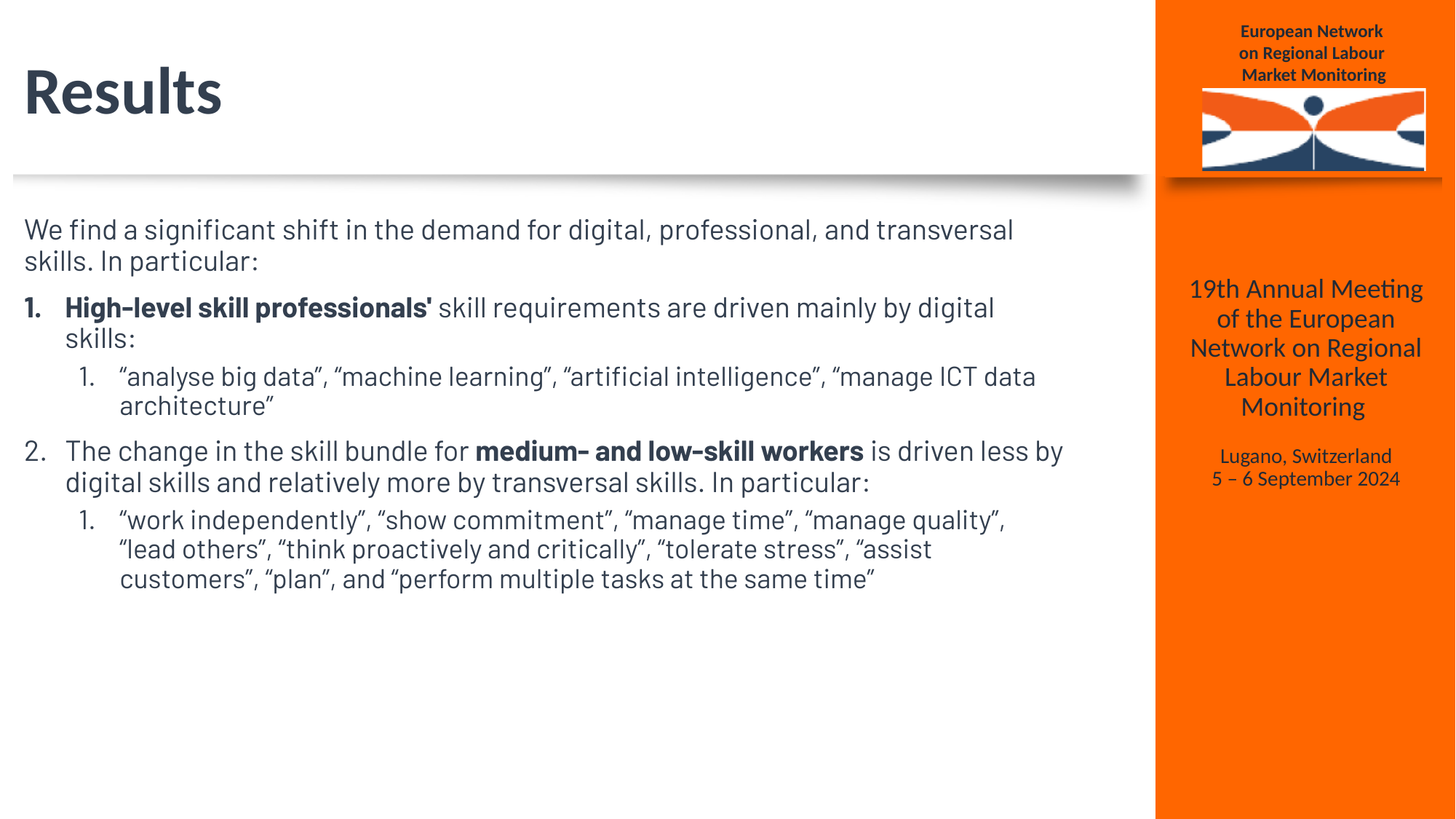

# Results
We find a significant shift in the demand for digital, professional, and transversal skills. In particular:
High-level skill professionals' skill requirements are driven mainly by digital skills:
“analyse big data”, “machine learning”, “artificial intelligence”, “manage ICT data architecture”
The change in the skill bundle for medium- and low-skill workers is driven less by digital skills and relatively more by transversal skills. In particular:
“work independently”, “show commitment”, “manage time”, “manage quality”, “lead others”, “think proactively and critically”, “tolerate stress”, “assist customers”, “plan”, and “perform multiple tasks at the same time”